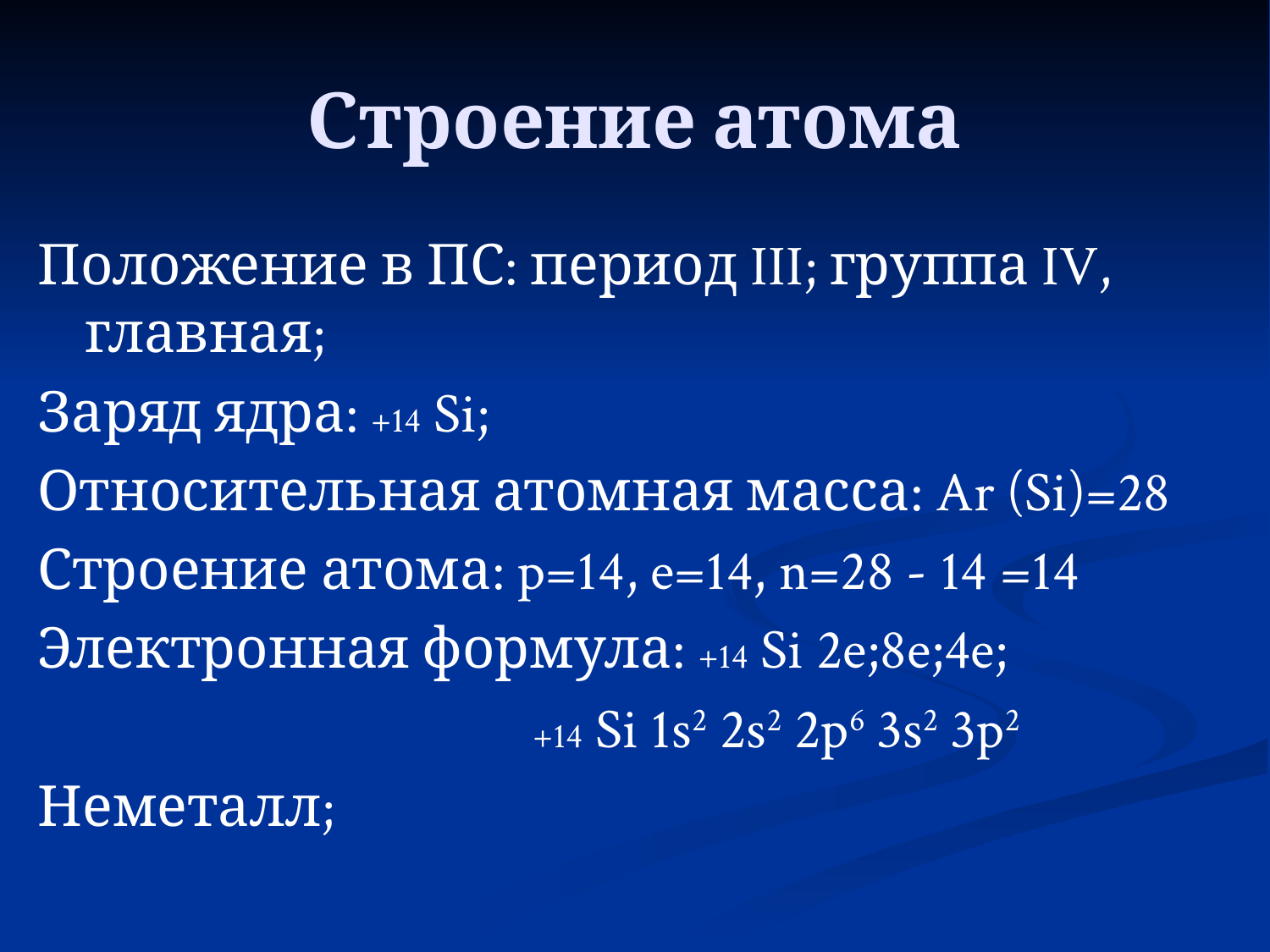

# Строение атома
Положение в ПС: период III; группа IV, главная;
Заряд ядра: +14 Si;
Относительная атомная масса: Ar (Si)=28
Строение атома: p=14, e=14, n=28 - 14 =14
Электронная формула: +14 Si 2e;8e;4e;
                                       +14 Si 1s2 2s2 2p6 3s2 3p2
Неметалл;